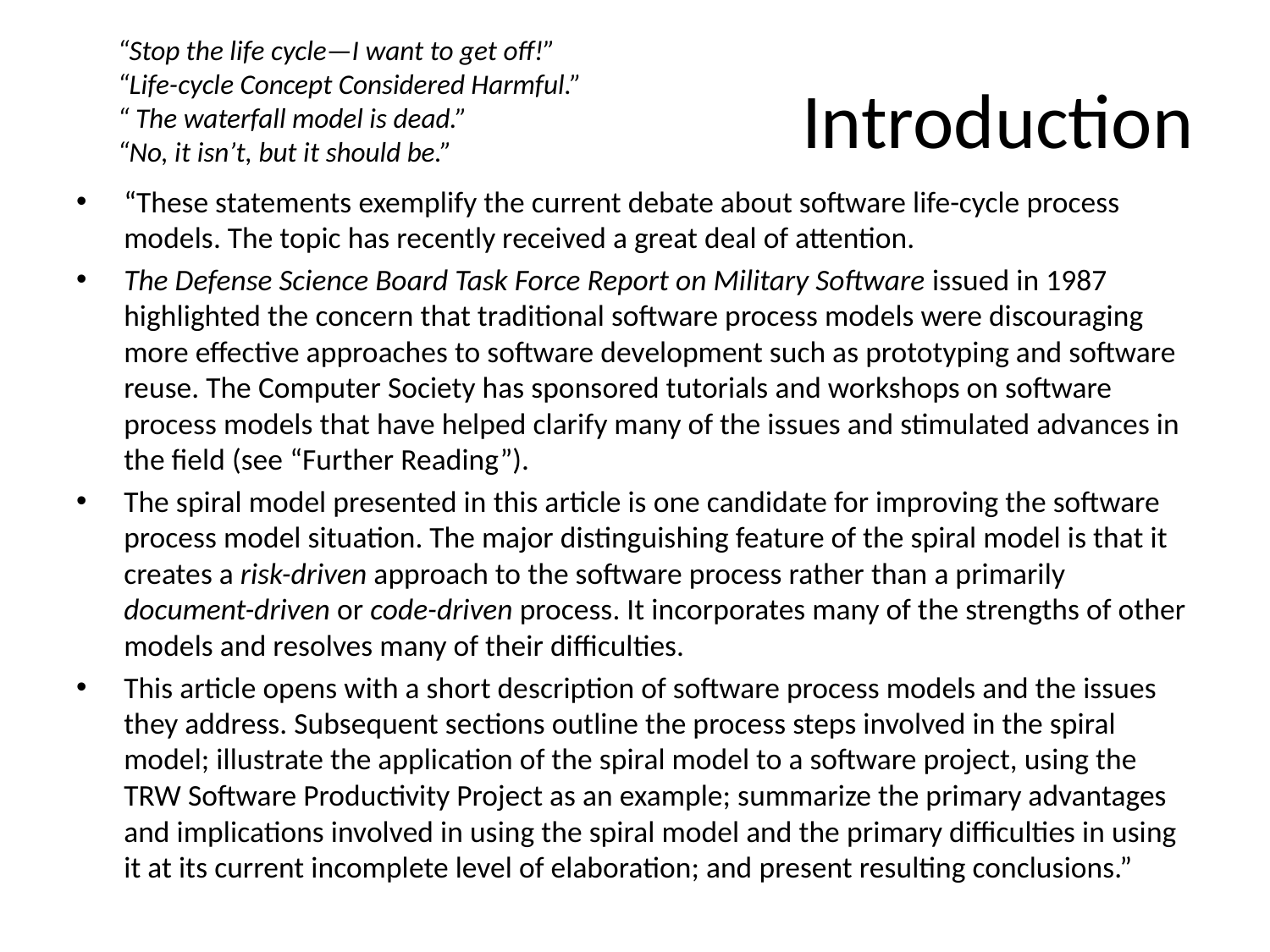

“Stop the life cycle—I want to get off!”
“Life-cycle Concept Considered Harmful.”
“ The waterfall model is dead.”
“No, it isn’t, but it should be.”
# Introduction
“These statements exemplify the current debate about software life-cycle process models. The topic has recently received a great deal of attention.
The Defense Science Board Task Force Report on Military Software issued in 1987 highlighted the concern that traditional software process models were discouraging more effective approaches to software development such as prototyping and software reuse. The Computer Society has sponsored tutorials and workshops on software process models that have helped clarify many of the issues and stimulated advances in the field (see “Further Reading”).
The spiral model presented in this article is one candidate for improving the software process model situation. The major distinguishing feature of the spiral model is that it creates a risk-driven approach to the software process rather than a primarily document-driven or code-driven process. It incorporates many of the strengths of other models and resolves many of their difficulties.
This article opens with a short description of software process models and the issues they address. Subsequent sections outline the process steps involved in the spiral model; illustrate the application of the spiral model to a software project, using the TRW Software Productivity Project as an example; summarize the primary advantages and implications involved in using the spiral model and the primary difficulties in using it at its current incomplete level of elaboration; and present resulting conclusions.”